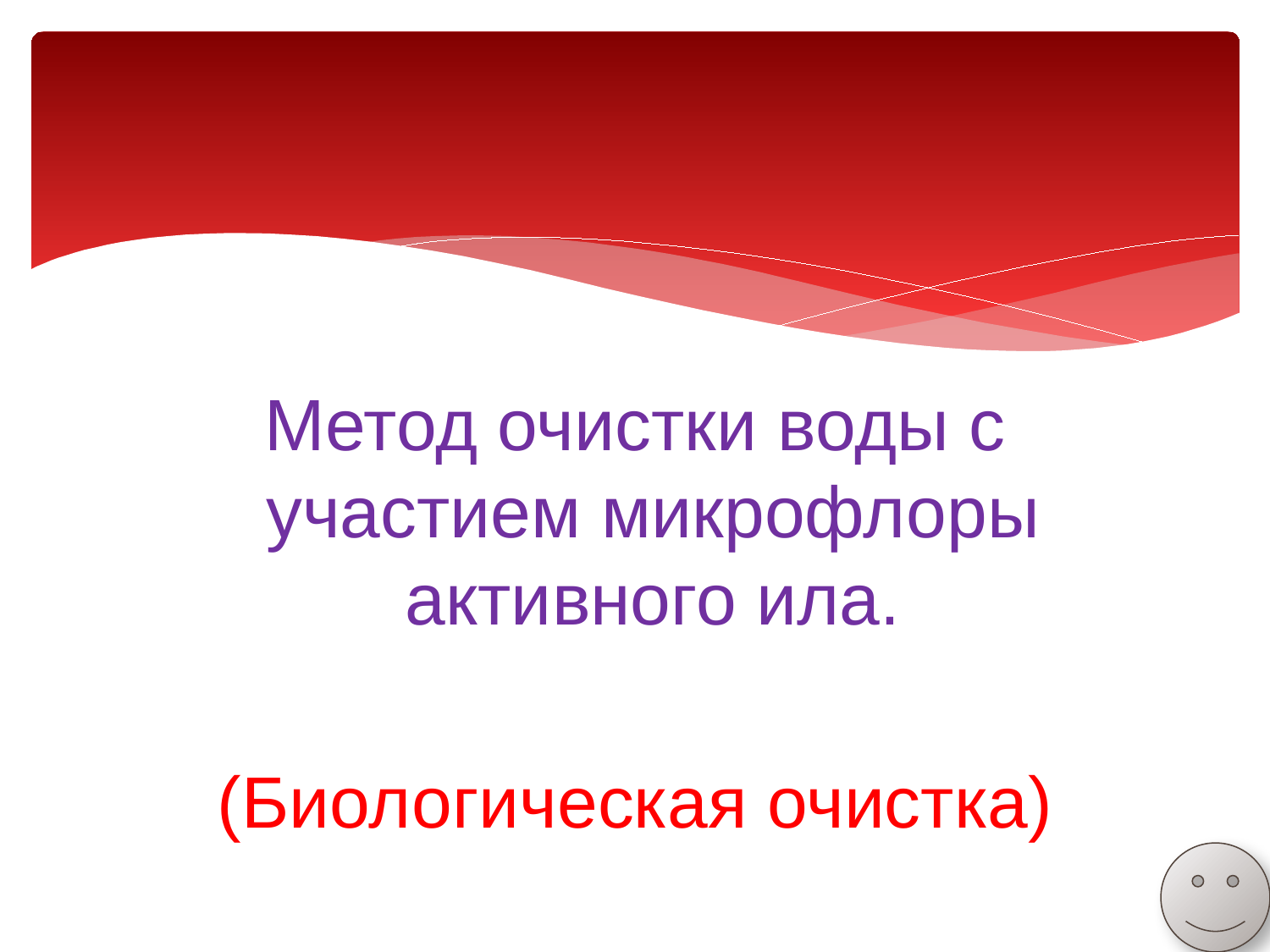

#
Метод очистки воды с участием микрофлоры активного ила.

(Биологическая очистка)